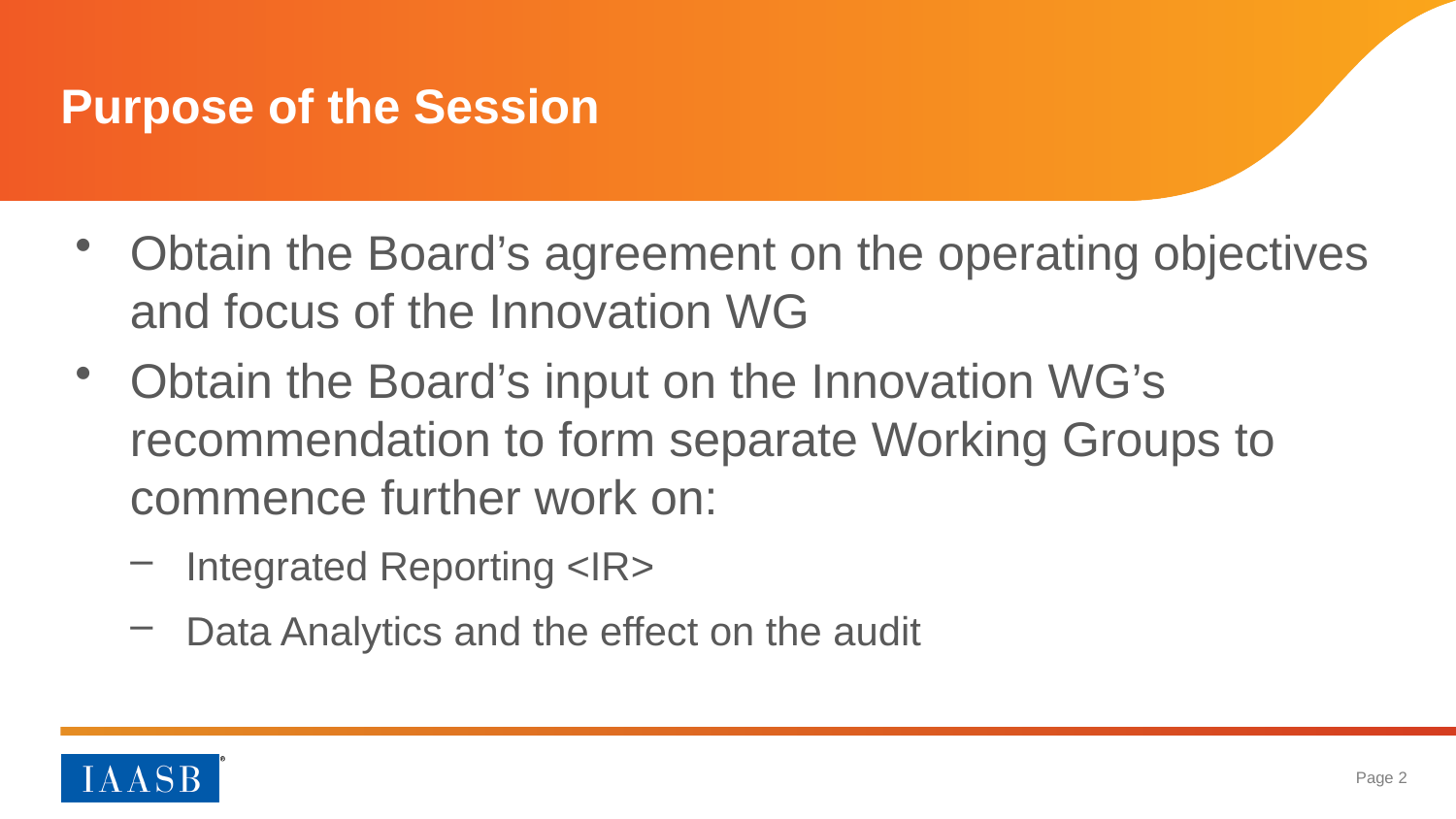

# Purpose of the Session
Obtain the Board’s agreement on the operating objectives and focus of the Innovation WG
Obtain the Board’s input on the Innovation WG’s recommendation to form separate Working Groups to commence further work on:
Integrated Reporting <IR>
Data Analytics and the effect on the audit